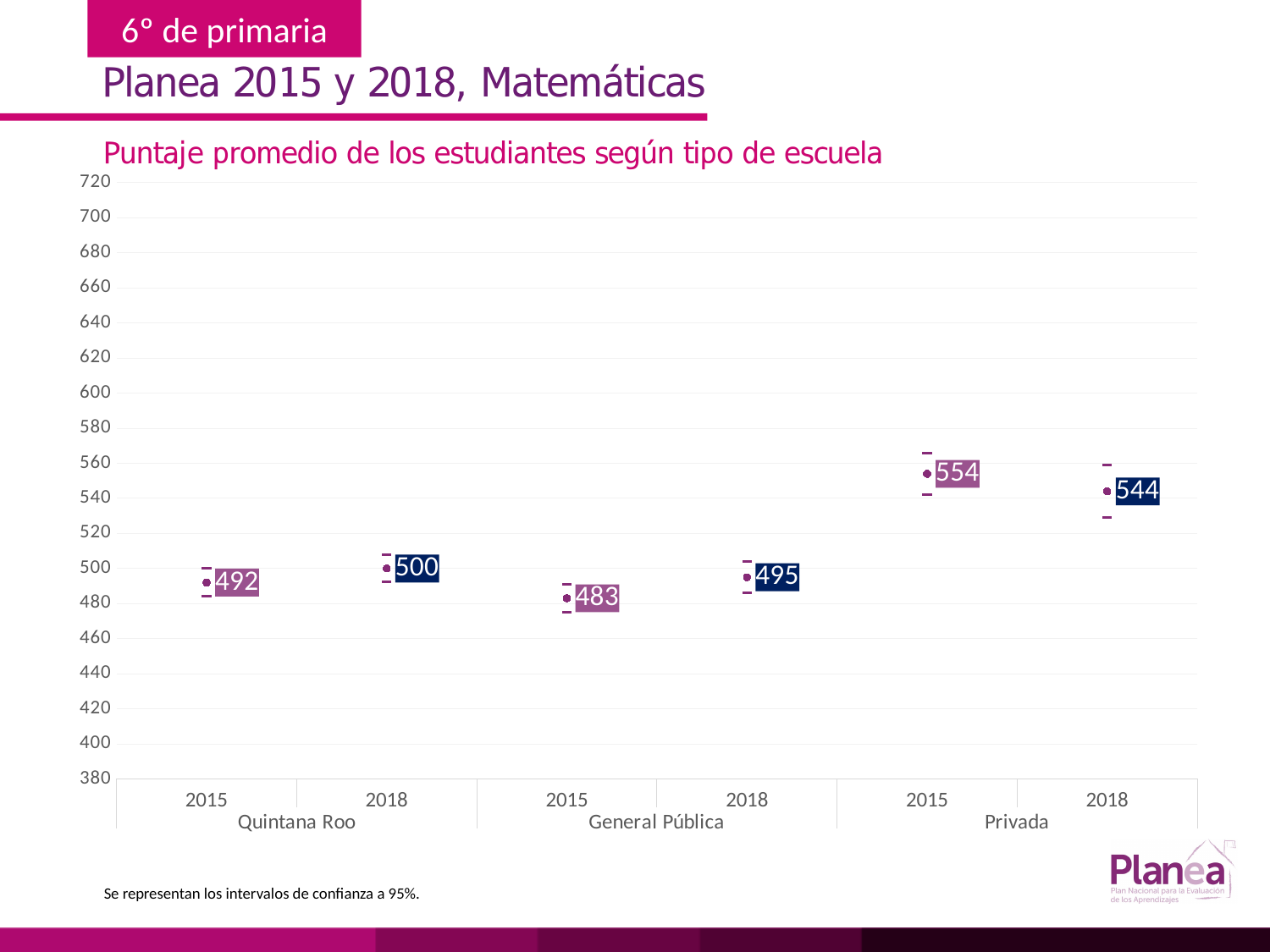

Planea 2015 y 2018, Matemáticas

Puntaje promedio de los estudiantes según tipo de escuela

### Chart

| Category |  |  |  |
|---|---|---|---|
| 2015 | 484.04 | 499.96 | 492.0 |
| 2018 | 492.239 | 507.761 | 500.0 |
| 2015 | 474.841 | 491.159 | 483.0 |
| 2018 | 486.045 | 503.955 | 495.0 |
| 2015 | 542.06 | 565.94 | 554.0 |
| 2018 | 529.075 | 558.925 | 544.0 |
Se representan los intervalos de confianza a 95%.